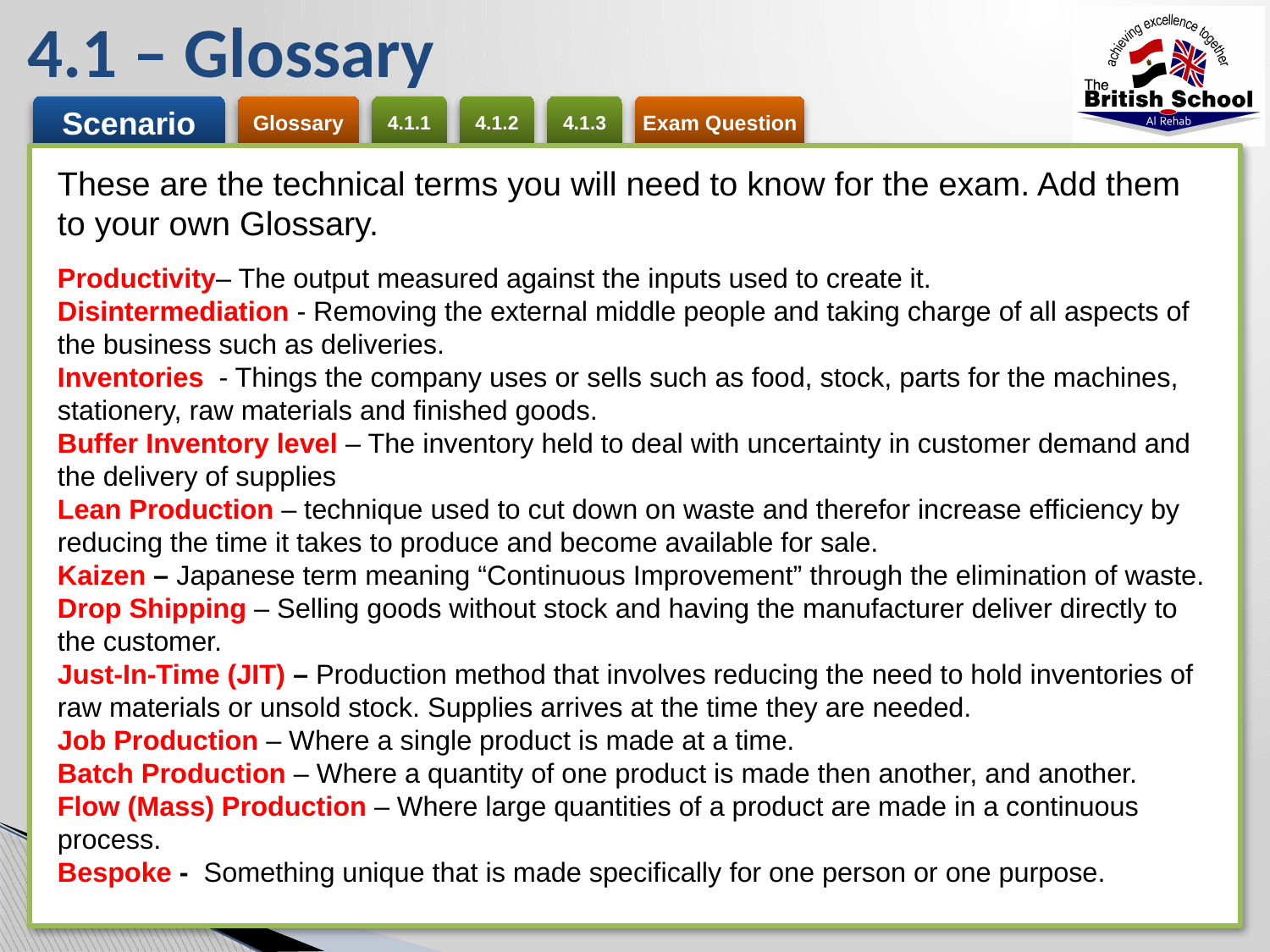

# 4.1 – Glossary
These are the technical terms you will need to know for the exam. Add them to your own Glossary.
Productivity– The output measured against the inputs used to create it.
Disintermediation - Removing the external middle people and taking charge of all aspects of the business such as deliveries.
Inventories  - Things the company uses or sells such as food, stock, parts for the machines, stationery, raw materials and finished goods.
Buffer Inventory level – The inventory held to deal with uncertainty in customer demand and the delivery of supplies
Lean Production – technique used to cut down on waste and therefor increase efficiency by reducing the time it takes to produce and become available for sale.
Kaizen – Japanese term meaning “Continuous Improvement” through the elimination of waste.
Drop Shipping – Selling goods without stock and having the manufacturer deliver directly to the customer.
Just-In-Time (JIT) – Production method that involves reducing the need to hold inventories of raw materials or unsold stock. Supplies arrives at the time they are needed.
Job Production – Where a single product is made at a time.
Batch Production – Where a quantity of one product is made then another, and another.
Flow (Mass) Production – Where large quantities of a product are made in a continuous process.
Bespoke -  Something unique that is made specifically for one person or one purpose.